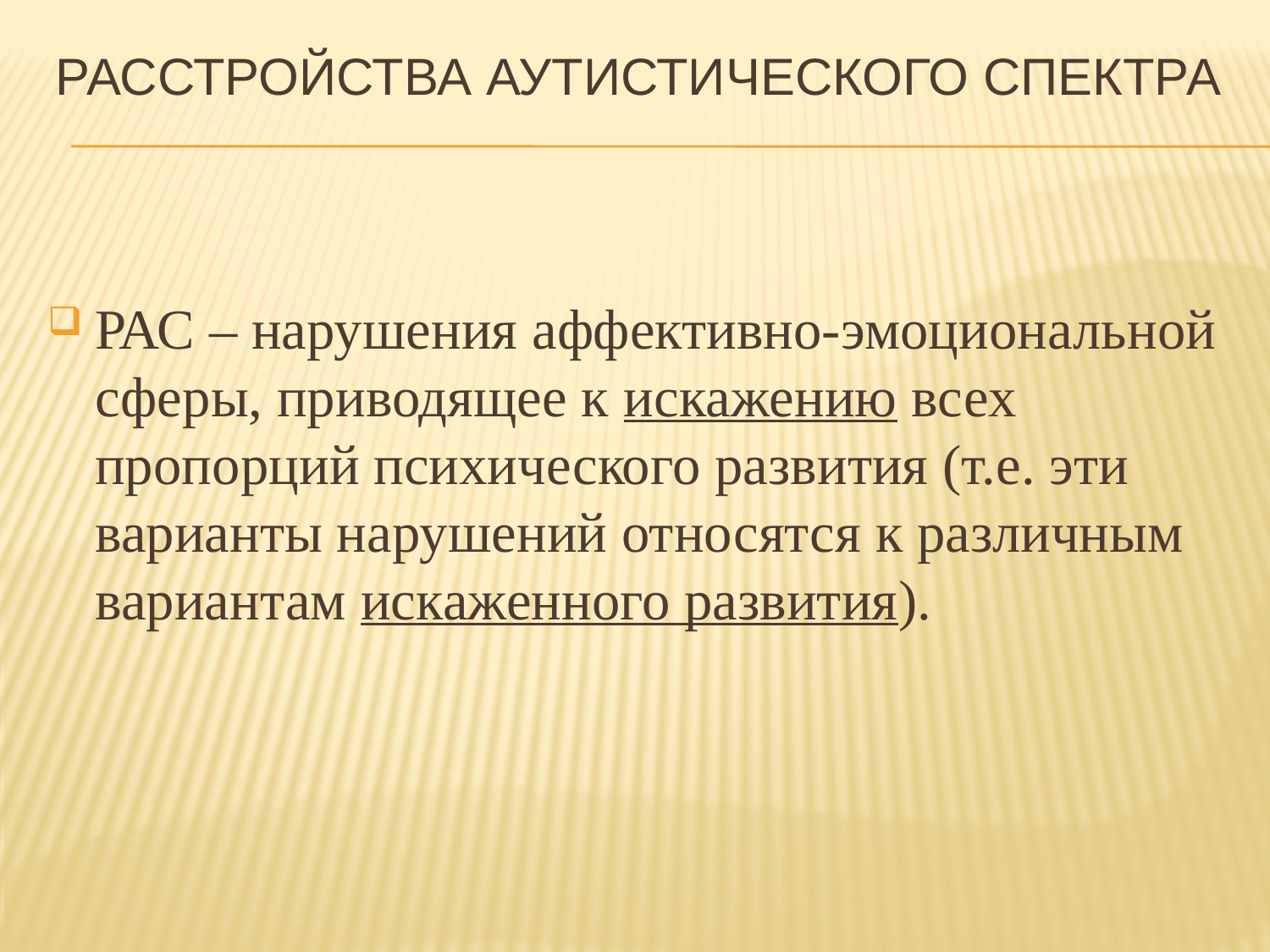

# Расстройства аутистического спектра
РАС – нарушения аффективно-эмоциональной сферы, приводящее к искажению всех пропорций психического развития (т.е. эти варианты нарушений относятся к различным вариантам искаженного развития).